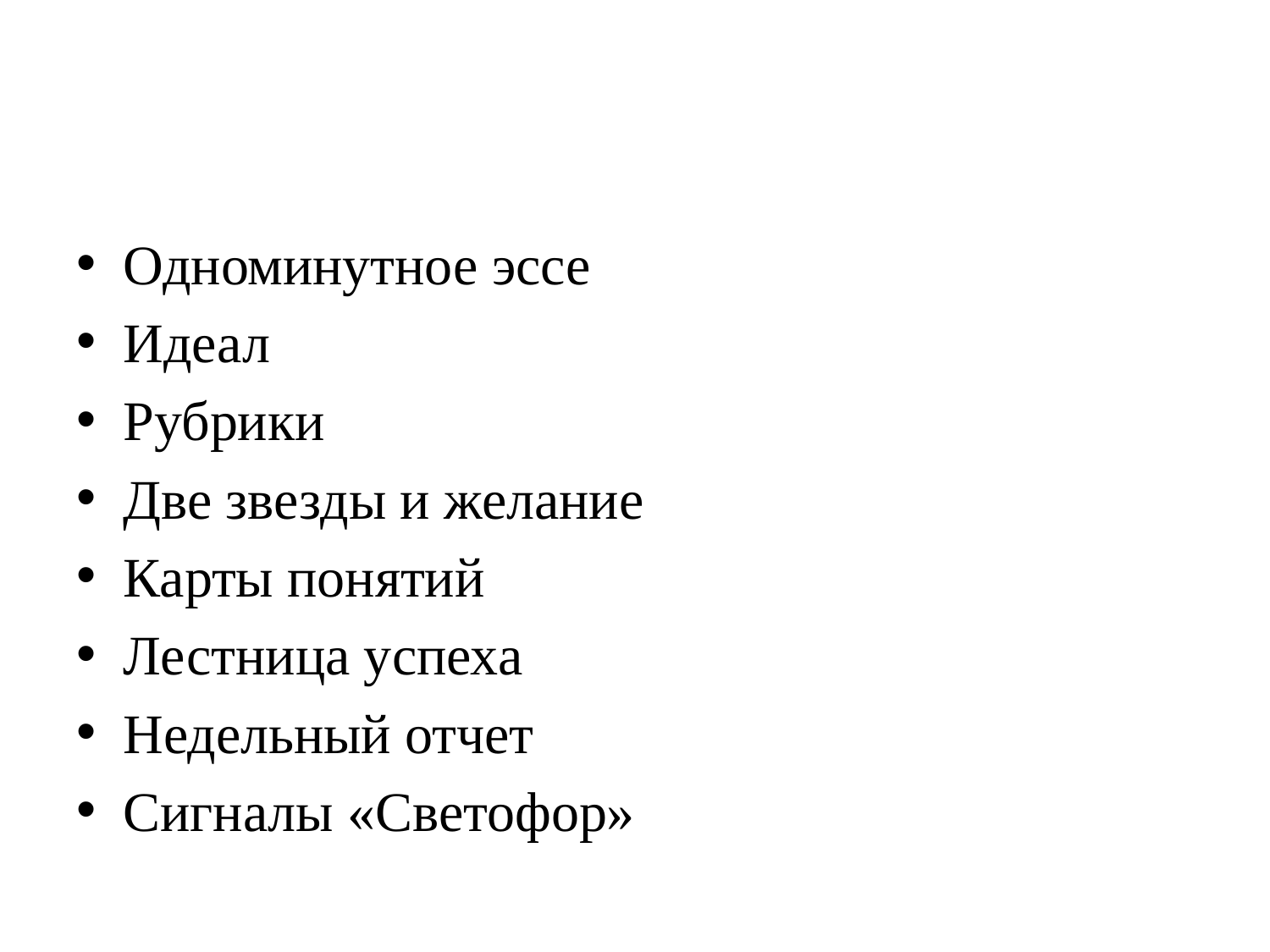

#
Одноминутное эссе
Идеал
Рубрики
Две звезды и желание
Карты понятий
Лестница успеха
Недельный отчет
Сигналы «Светофор»